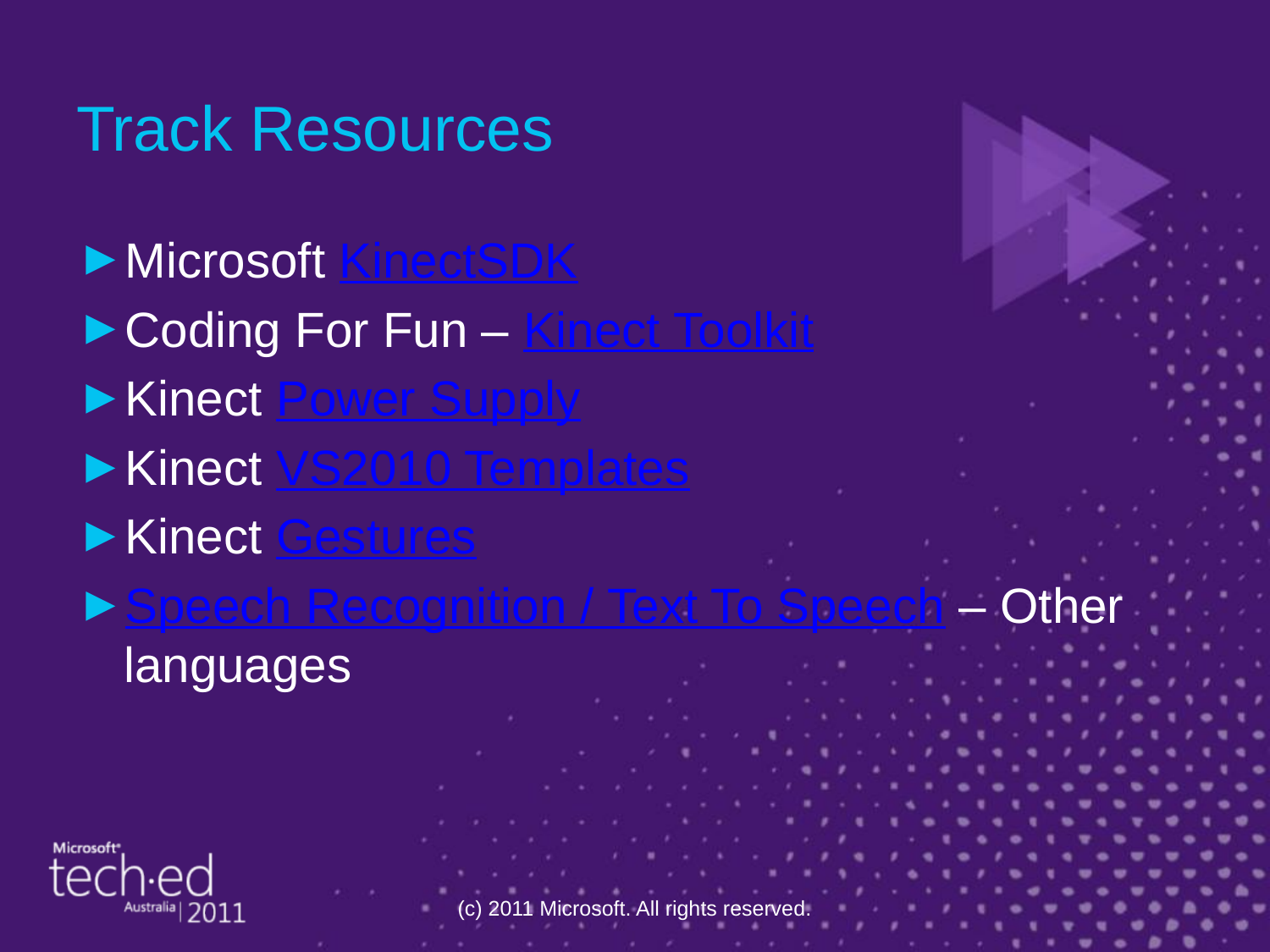

# Track Resources
Microsoft KinectSDK
Coding For Fun – Kinect Toolkit
Kinect Power Supply
Kinect VS2010 Templates
Kinect Gestures
Speech Recognition / Text To Speech – Other languages

(c) 2011 Microsoft. All rights reserved.